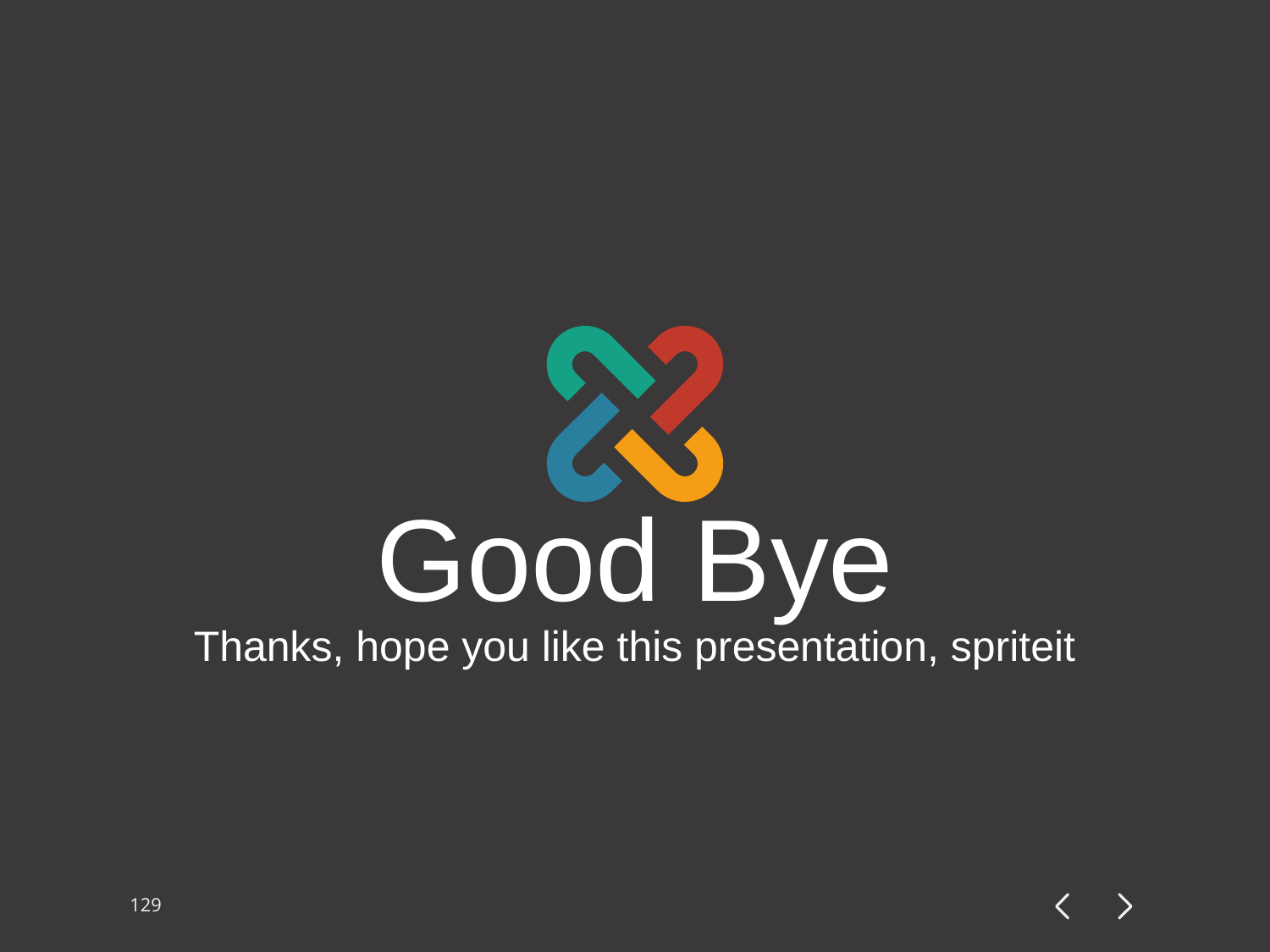

Good Bye
Thanks, hope you like this presentation, spriteit